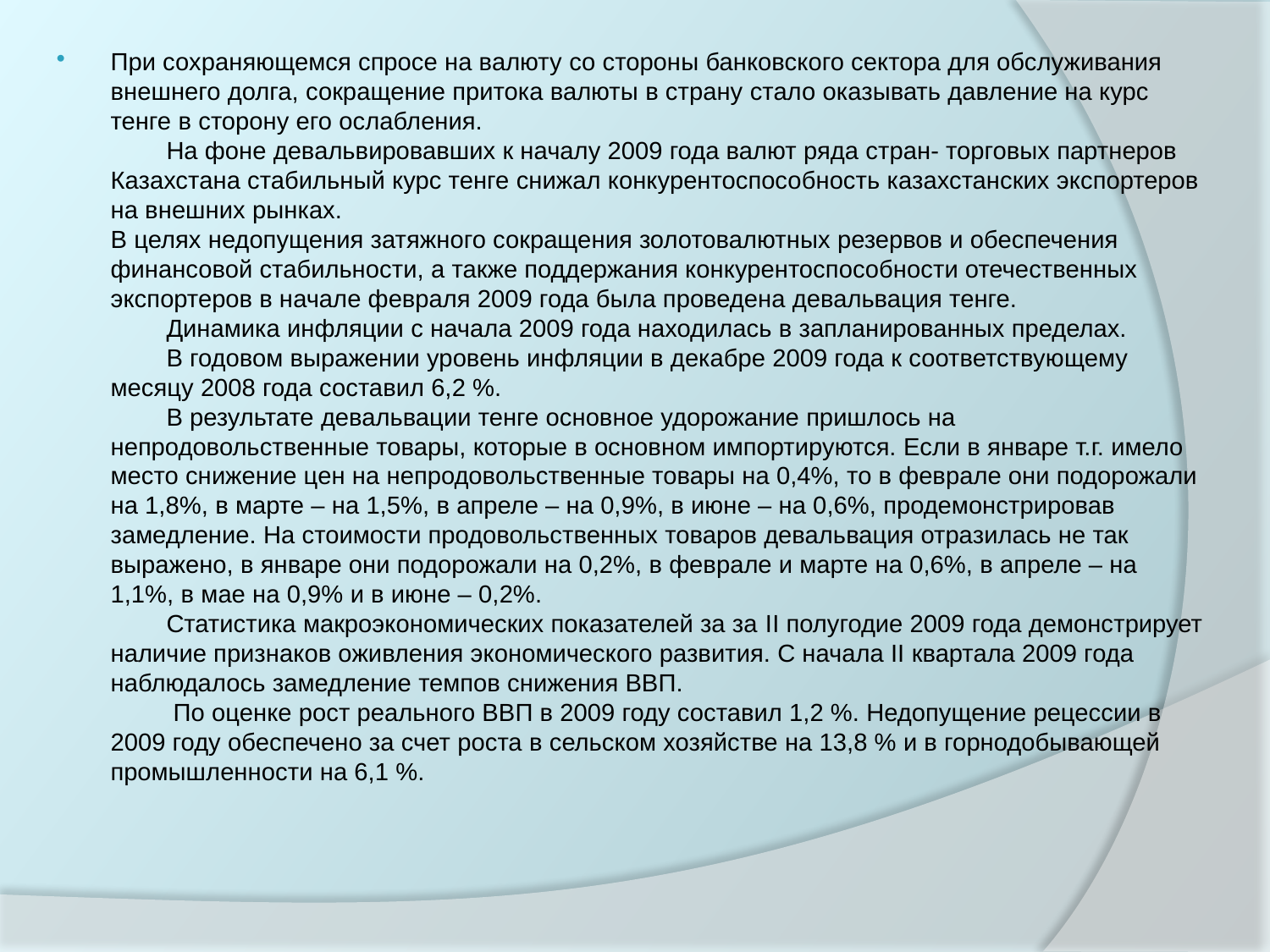

При сохраняющемся спросе на валюту со стороны банковского сектора для обслуживания внешнего долга, сокращение притока валюты в страну стало оказывать давление на курс тенге в сторону его ослабления.
        На фоне девальвировавших к началу 2009 года валют ряда стран- торговых партнеров Казахстана стабильный курс тенге снижал конкурентоспособность казахстанских экспортеров на внешних рынках.
В целях недопущения затяжного сокращения золотовалютных резервов и обеспечения финансовой стабильности, а также поддержания конкурентоспособности отечественных экспортеров в начале февраля 2009 года была проведена девальвация тенге.
        Динамика инфляции с начала 2009 года находилась в запланированных пределах.
        В годовом выражении уровень инфляции в декабре 2009 года к соответствующему месяцу 2008 года составил 6,2 %. 
        В результате девальвации тенге основное удорожание пришлось на непродовольственные товары, которые в основном импортируются. Если в январе т.г. имело место снижение цен на непродовольственные товары на 0,4%, то в феврале они подорожали на 1,8%, в марте – на 1,5%, в апреле – на 0,9%, в июне – на 0,6%, продемонстрировав замедление. На стоимости продовольственных товаров девальвация отразилась не так выражено, в январе они подорожали на 0,2%, в феврале и марте на 0,6%, в апреле – на 1,1%, в мае на 0,9% и в июне – 0,2%.
        Статистика макроэкономических показателей за за II полугодие 2009 года демонстрирует наличие признаков оживления экономического развития. С начала II квартала 2009 года наблюдалось замедление темпов снижения ВВП. 
         По оценке рост реального ВВП в 2009 году составил 1,2 %. Недопущение рецессии в 2009 году обеспечено за счет роста в сельском хозяйстве на 13,8 % и в горнодобывающей промышленности на 6,1 %.